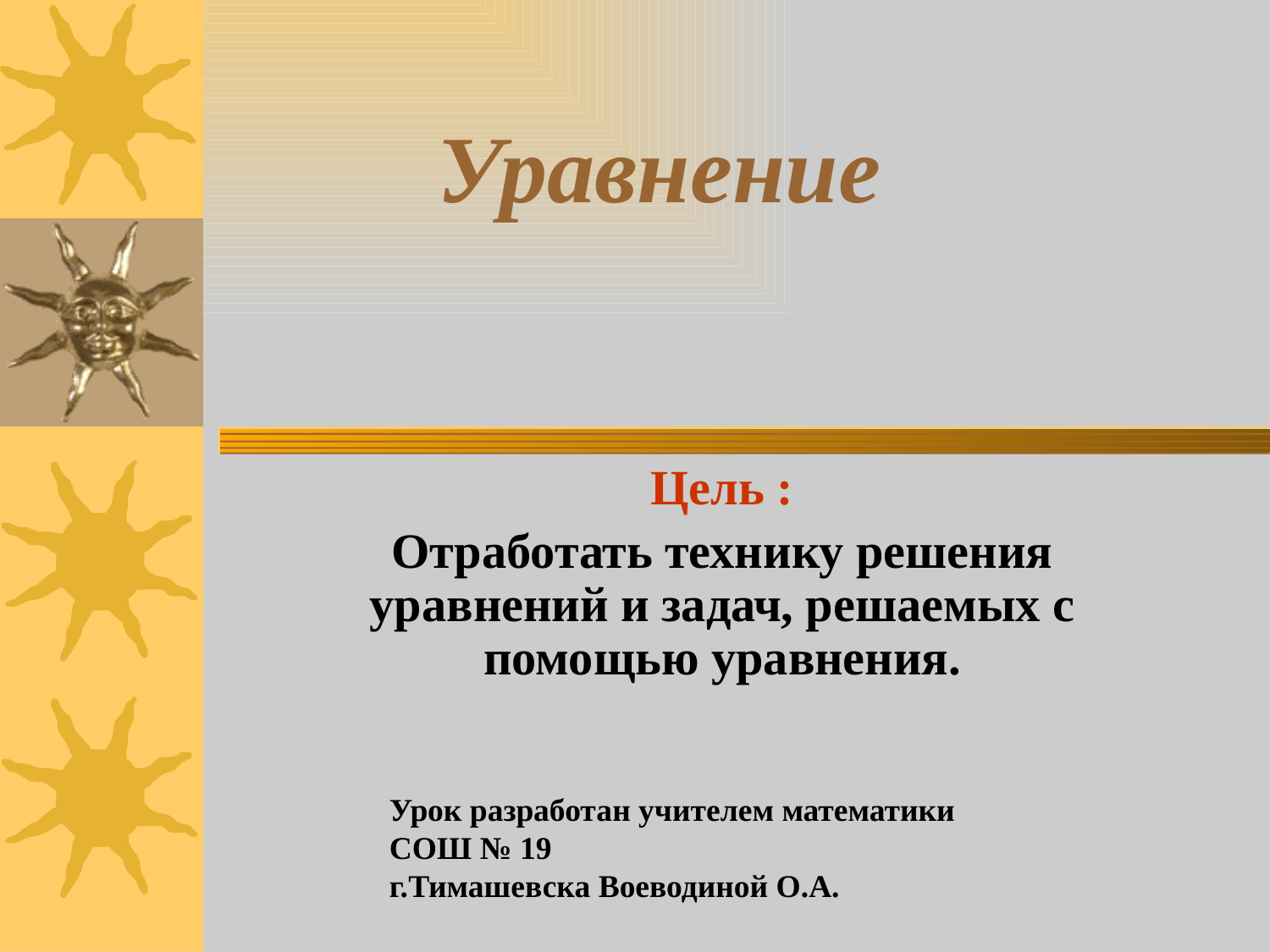

# Уравнение
Цель :
Отработать технику решения уравнений и задач, решаемых с помощью уравнения.

Урок разработан учителем математики СОШ № 19
г.Тимашевска Воеводиной О.А.